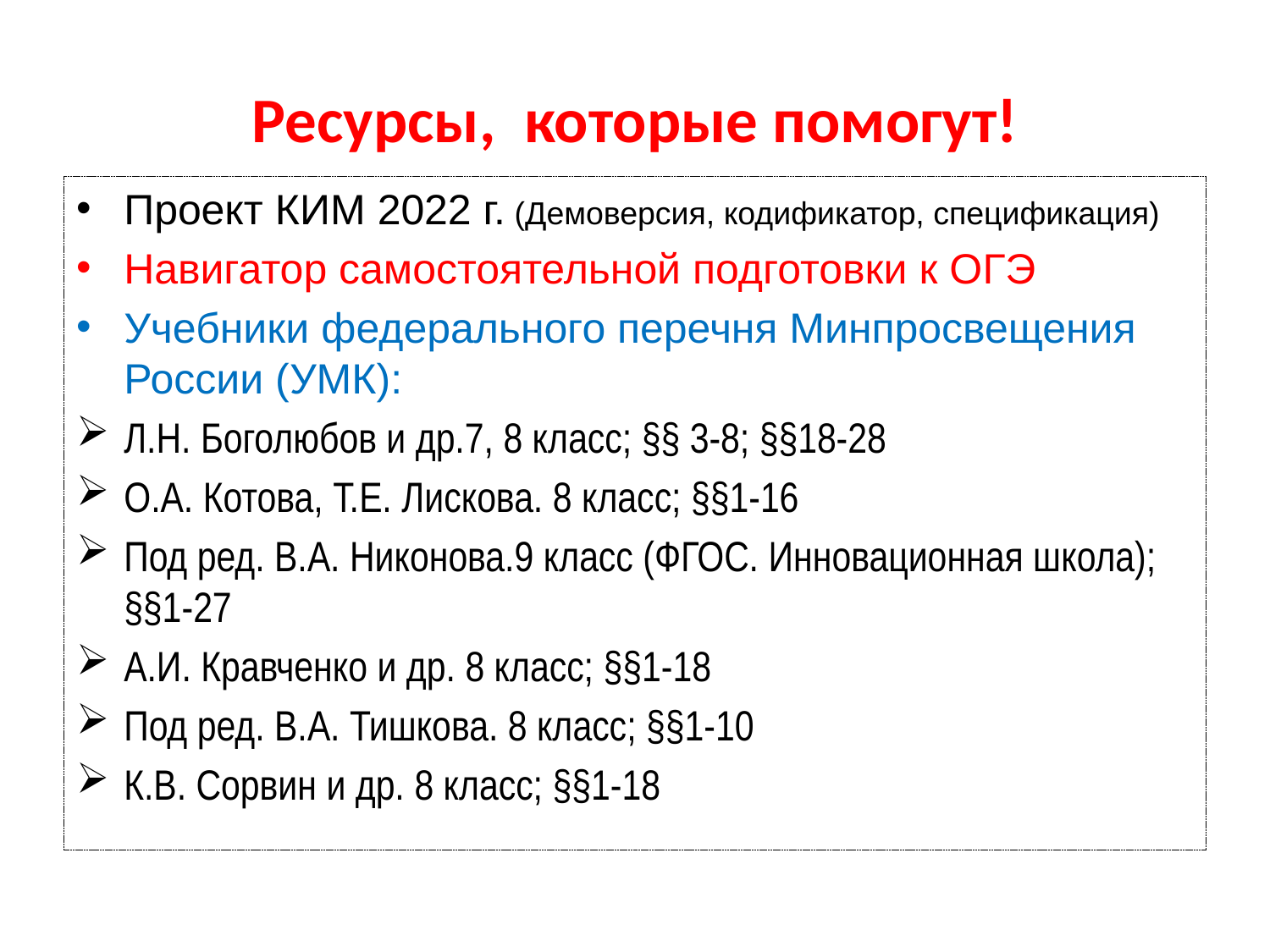

# Ресурсы,  которые помогут!
Проект КИМ 2022 г. (Демоверсия, кодификатор, спецификация)
Навигатор самостоятельной подготовки к ОГЭ
Учебники федерального перечня Минпросвещения России (УМК):
Л.Н. Боголюбов и др.7, 8 класс; §§ 3-8; §§18-28
О.А. Котова, Т.Е. Лискова. 8 класс; §§1-16
Под ред. В.А. Никонова.9 класс (ФГОС. Инновационная школа); §§1-27
А.И. Кравченко и др. 8 класс; §§1-18
Под ред. В.А. Тишкова. 8 класс; §§1-10
К.В. Сорвин и др. 8 класс; §§1-18